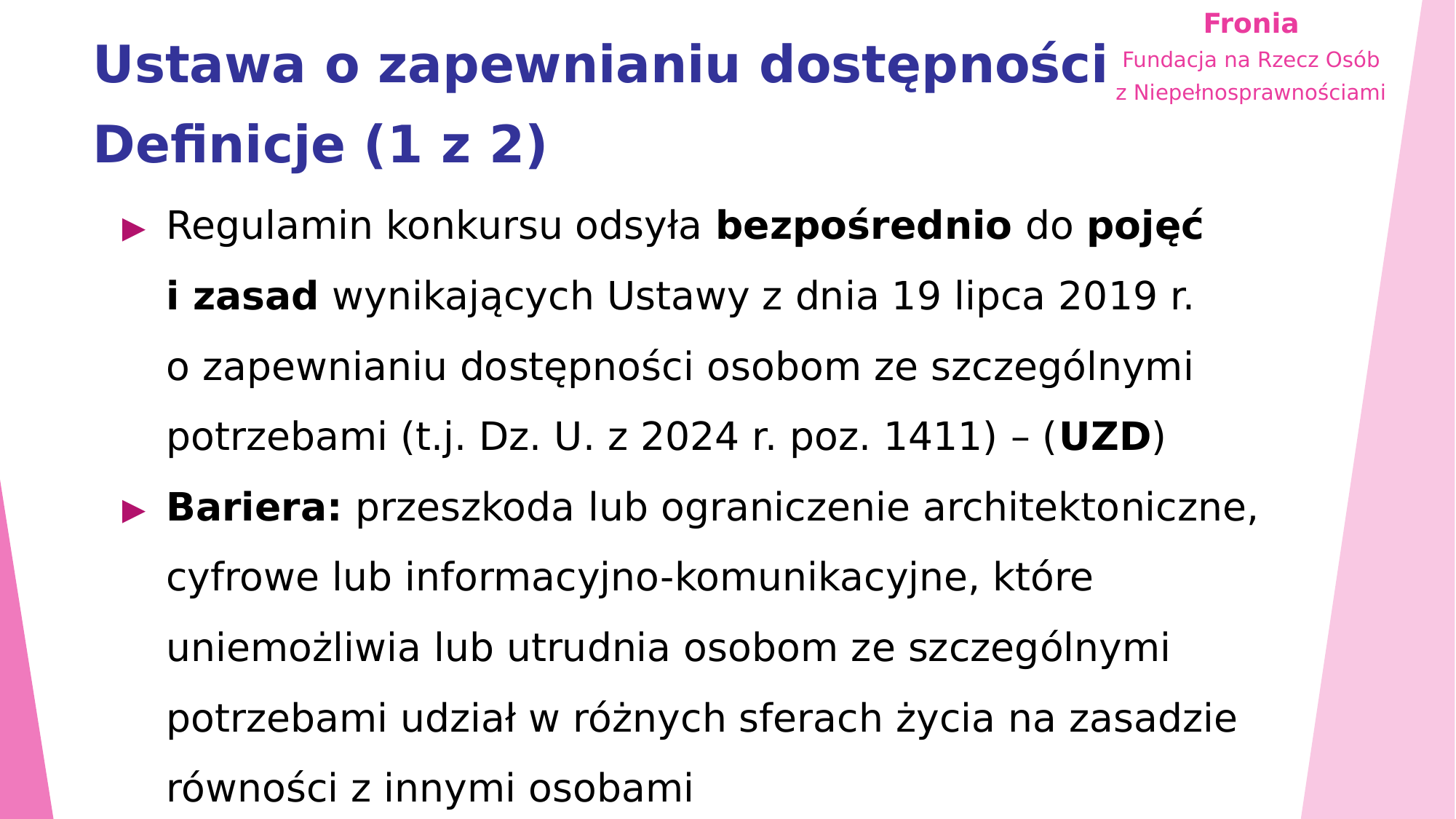

# Ustawa o zapewnianiu dostępności
Definicje (1 z 2)
Regulamin konkursu odsyła bezpośrednio do pojęć i zasad wynikających Ustawy z dnia 19 lipca 2019 r. o zapewnianiu dostępności osobom ze szczególnymi potrzebami (t.j. Dz. U. z 2024 r. poz. 1411) – (UZD)
Bariera: przeszkoda lub ograniczenie architektoniczne, cyfrowe lub informacyjno-komunikacyjne, które uniemożliwia lub utrudnia osobom ze szczególnymi potrzebami udział w różnych sferach życia na zasadzie równości z innymi osobami